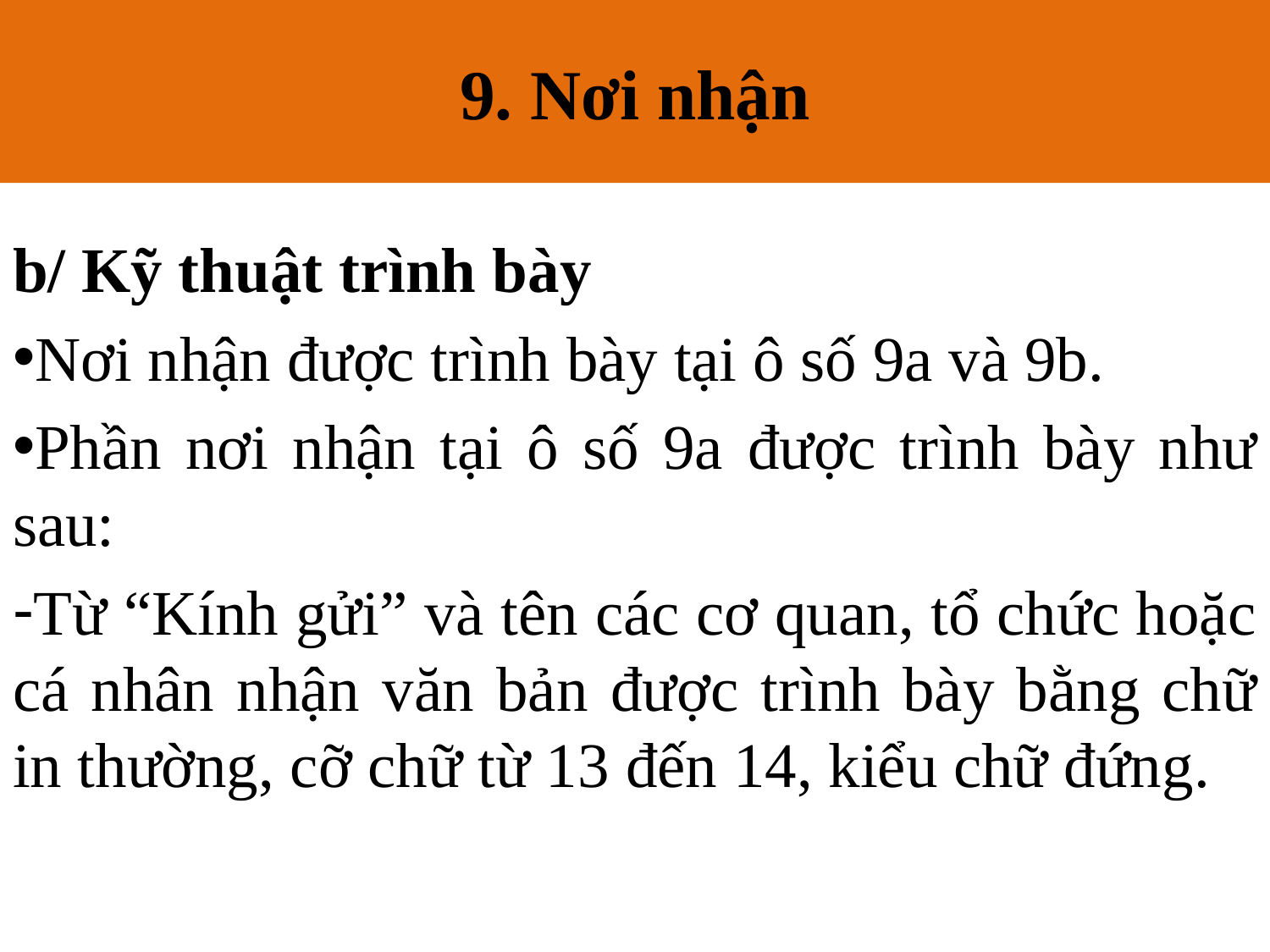

9. Nơi nhận
# 9. Nơi nhận
b/ Kỹ thuật trình bày
Nơi nhận được trình bày tại ô số 9a và 9b.
Phần nơi nhận tại ô số 9a được trình bày như sau:
Từ “Kính gửi” và tên các cơ quan, tổ chức hoặc cá nhân nhận văn bản được trình bày bằng chữ in thường, cỡ chữ từ 13 đến 14, kiểu chữ đứng.